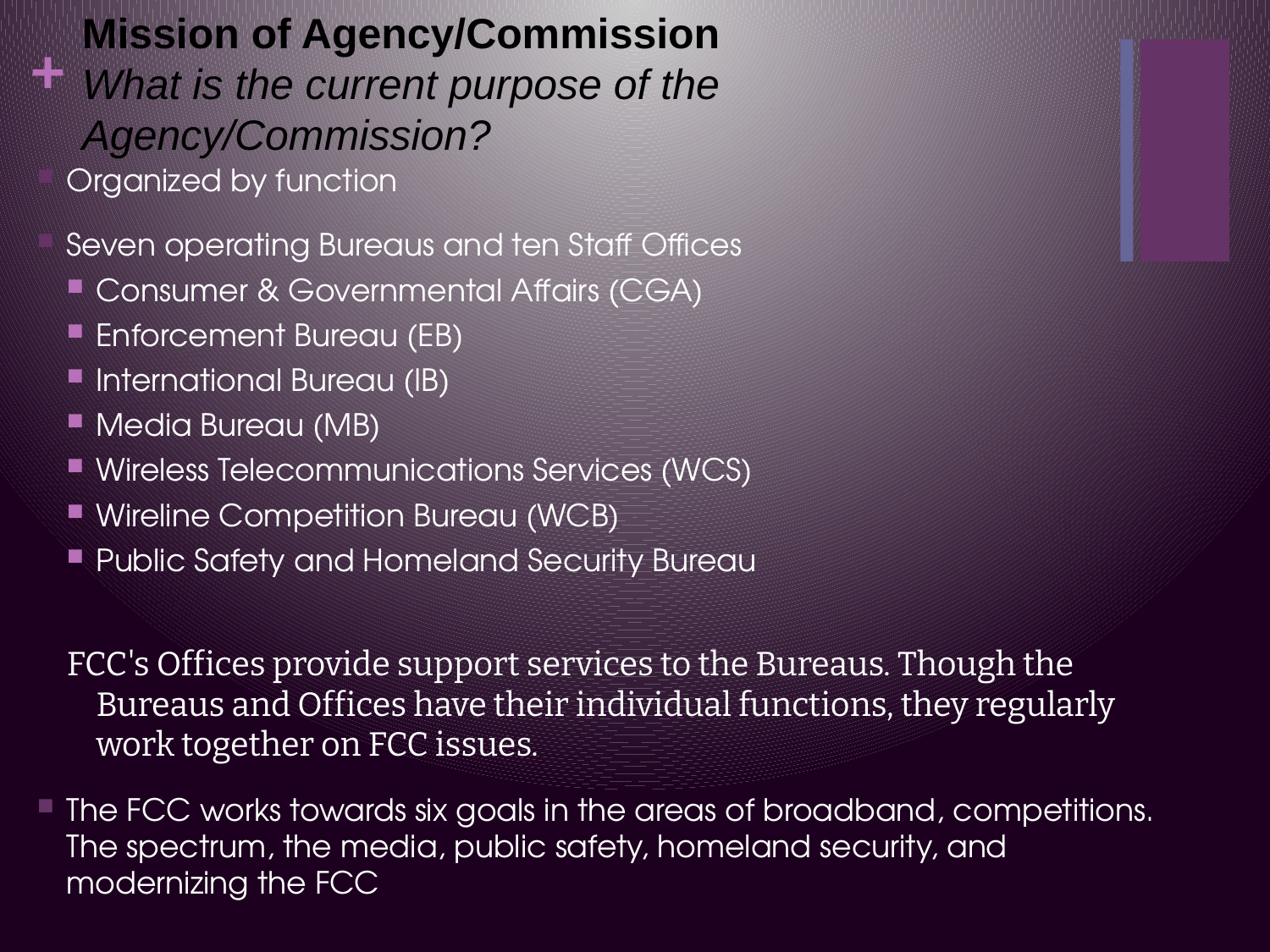

# Mission of Agency/Commission What is the current purpose of the Agency/Commission?
Organized by function
Seven operating Bureaus and ten Staff Offices
Consumer & Governmental Affairs (CGA)
Enforcement Bureau (EB)
International Bureau (IB)
Media Bureau (MB)
Wireless Telecommunications Services (WCS)
Wireline Competition Bureau (WCB)
Public Safety and Homeland Security Bureau

FCC's Offices provide support services to the Bureaus. Though the Bureaus and Offices have their individual functions, they regularly work together on FCC issues.
The FCC works towards six goals in the areas of broadband, competitions. The spectrum, the media, public safety, homeland security, and modernizing the FCC